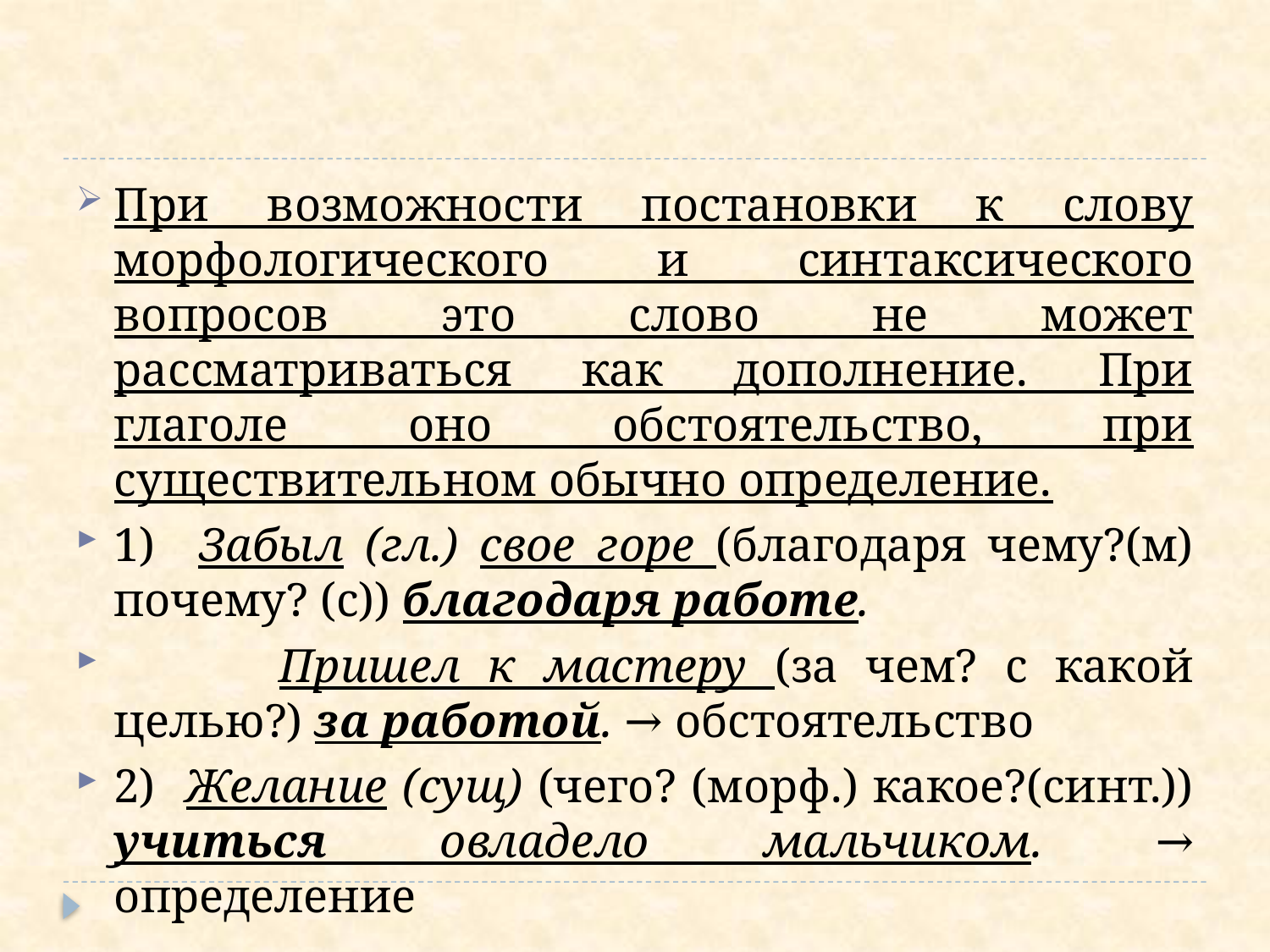

#
При возможности постановки к слову морфологического и синтаксического вопросов это слово не может рассматриваться как дополнение. При глаголе оно обстоятельство, при существительном обычно определение.
1)  Забыл (гл.) свое горе (благодаря чему?(м) почему? (с)) благодаря работе.
      Пришел к мастеру (за чем? с какой целью?) за работой. → обстоятельство
2)  Желание (сущ) (чего? (морф.) какое?(синт.)) учиться овладело мальчиком. → определение